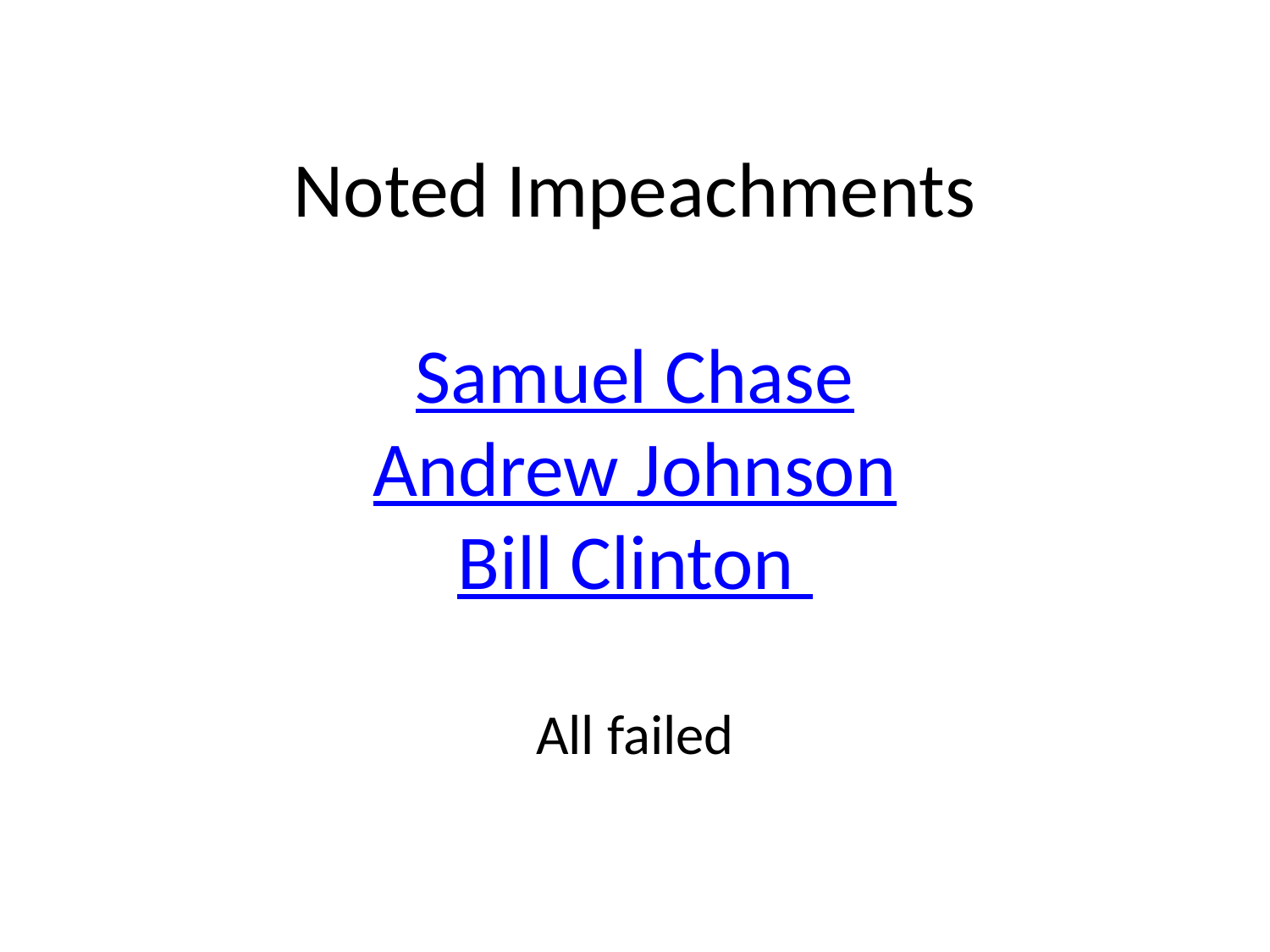

# Noted Impeachments Samuel Chase Andrew Johnson Bill Clinton All failed